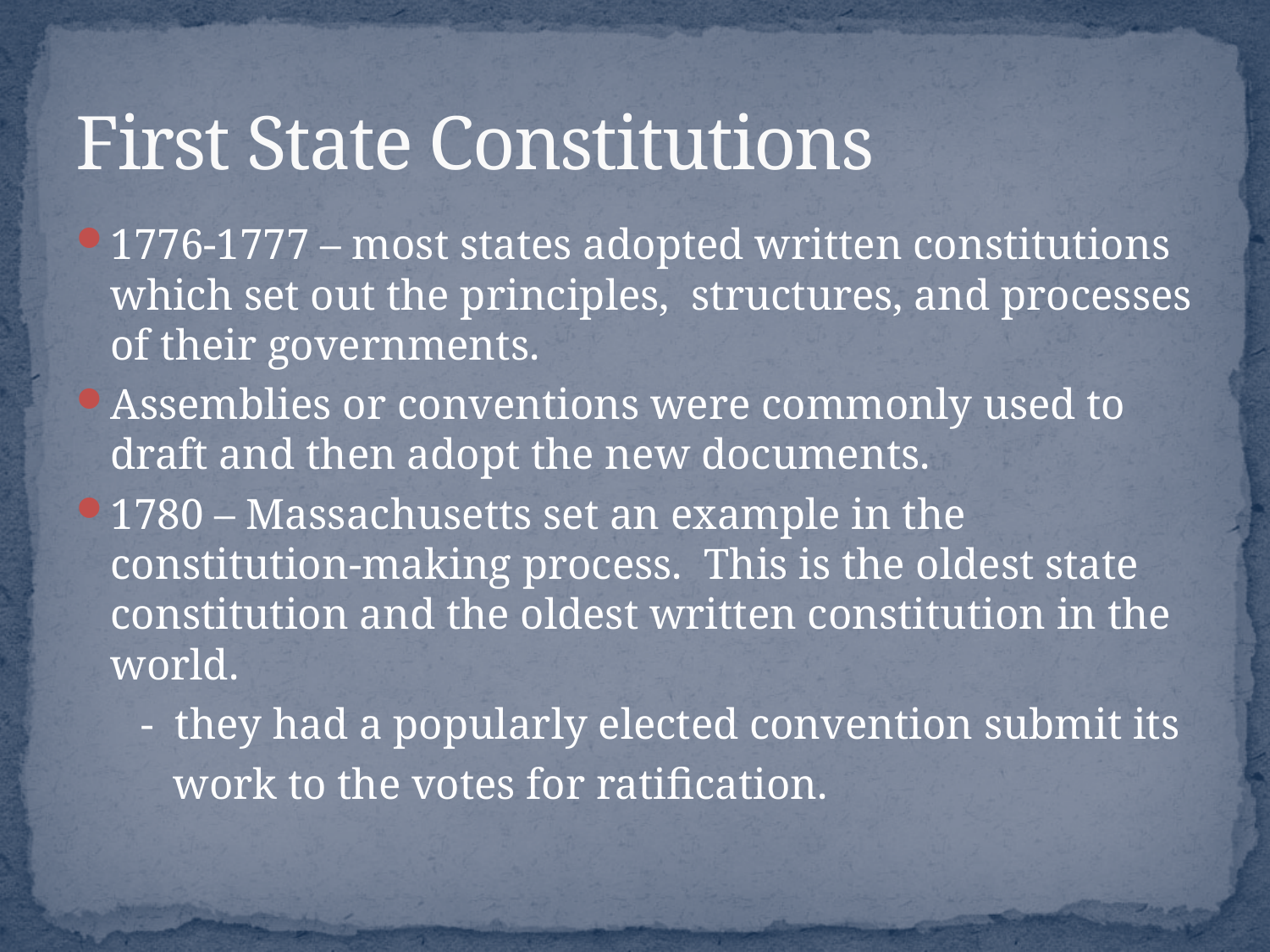

# First State Constitutions
1776-1777 – most states adopted written constitutions which set out the principles,  structures, and processes of their governments.
Assemblies or conventions were commonly used to draft and then adopt the new documents.
1780 – Massachusetts set an example in the constitution-making process.  This is the oldest state constitution and the oldest written constitution in the world.
      -  they had a popularly elected convention submit its
         work to the votes for ratification.